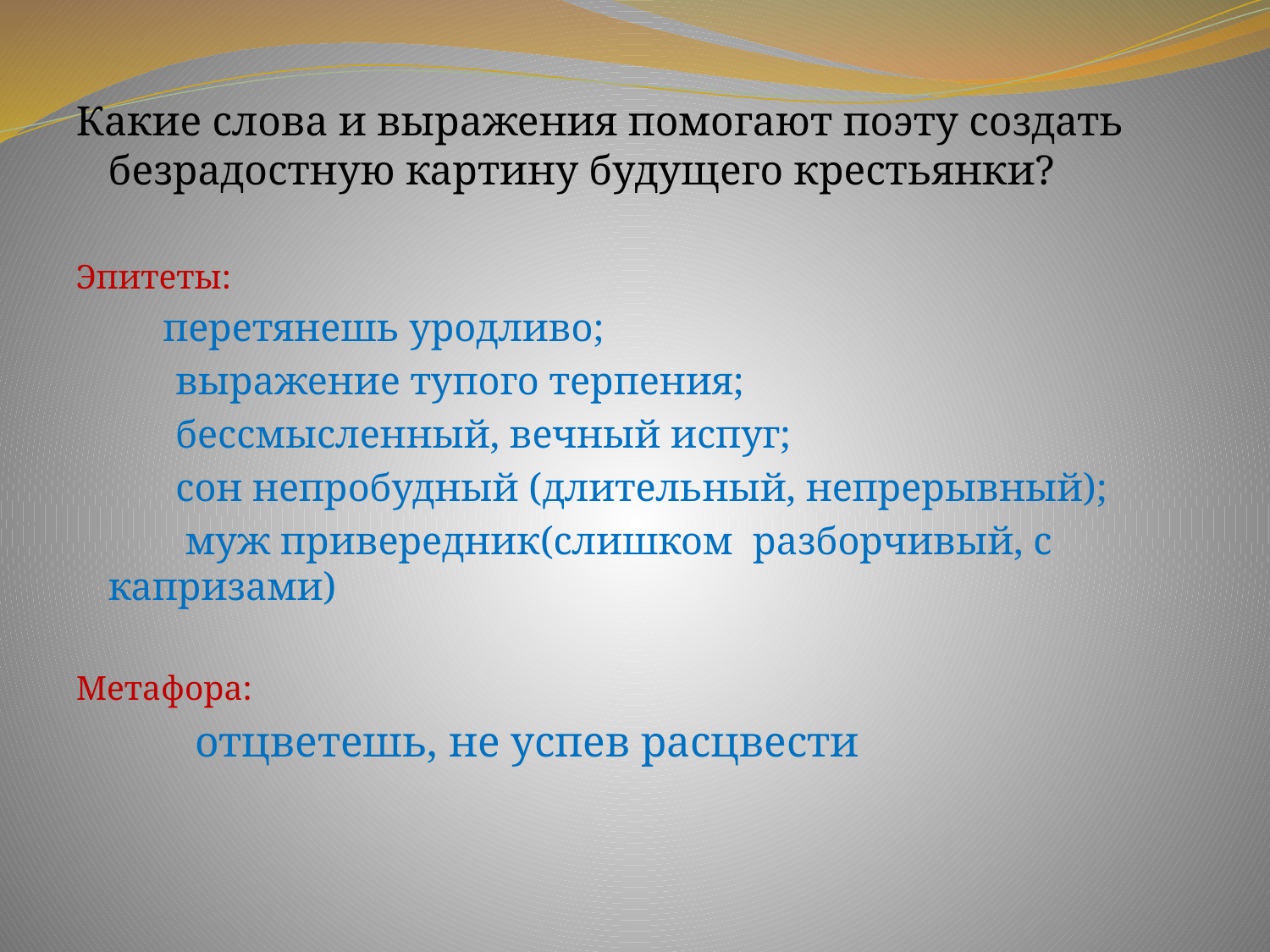

Какие слова и выражения помогают поэту создать безрадостную картину будущего крестьянки?

Эпитеты:
          перетянешь уродливо;
          выражение тупого терпения;
          бессмысленный, вечный испуг;
          сон непробудный (длительный, непрерывный);
           муж привередник(слишком  разборчивый, с капризами)

Метафора:
           отцветешь, не успев расцвести